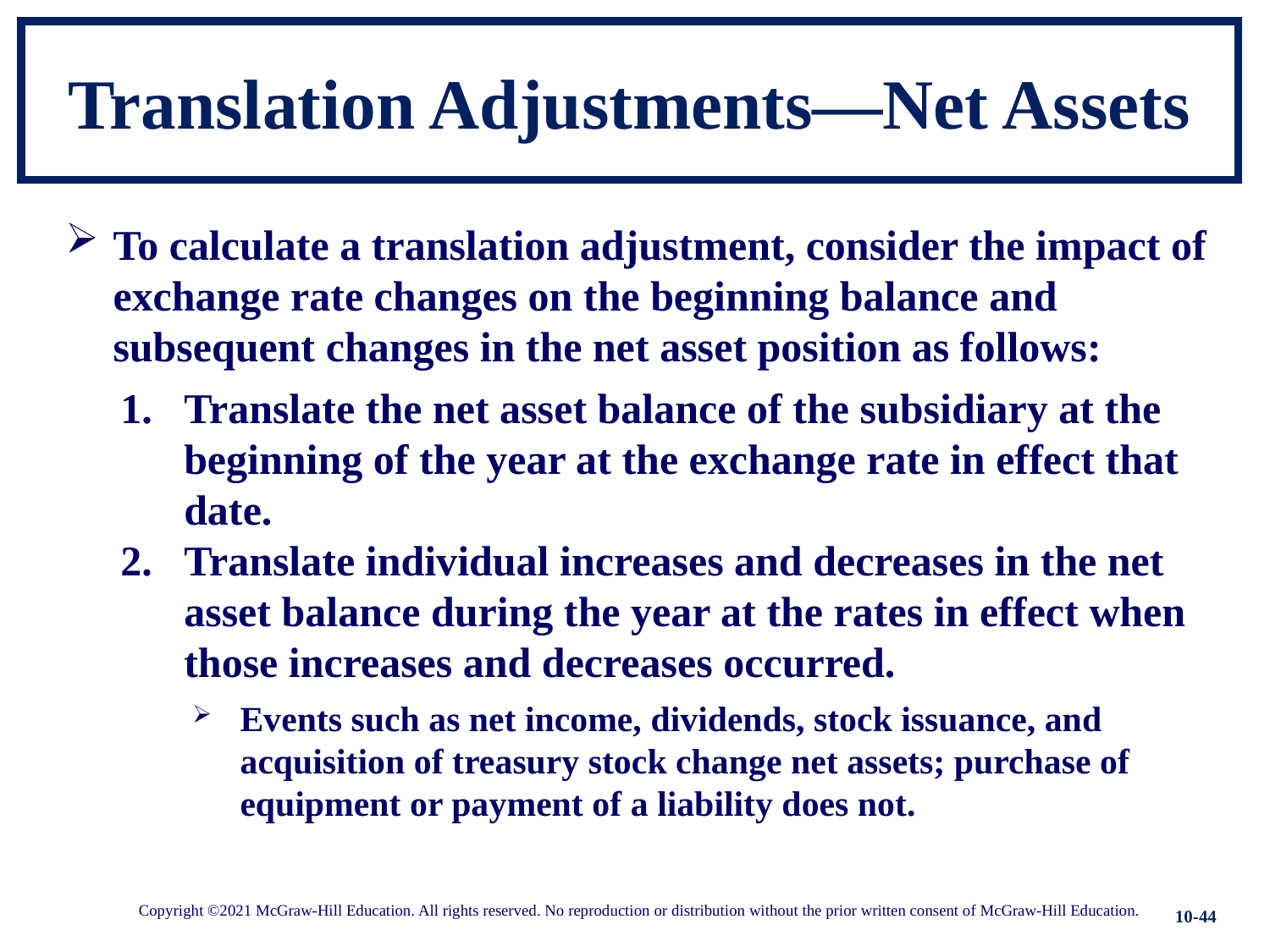

# Translation Adjustments—Net Assets
To calculate a translation adjustment, consider the impact of exchange rate changes on the beginning balance and subsequent changes in the net asset position as follows:
Translate the net asset balance of the subsidiary at the beginning of the year at the exchange rate in effect that date.
Translate individual increases and decreases in the net asset balance during the year at the rates in effect when those increases and decreases occurred.
Events such as net income, dividends, stock issuance, and acquisition of treasury stock change net assets; purchase of equipment or payment of a liability does not.

10-44
Copyright ©2021 McGraw-Hill Education. All rights reserved. No reproduction or distribution without the prior written consent of McGraw-Hill Education.